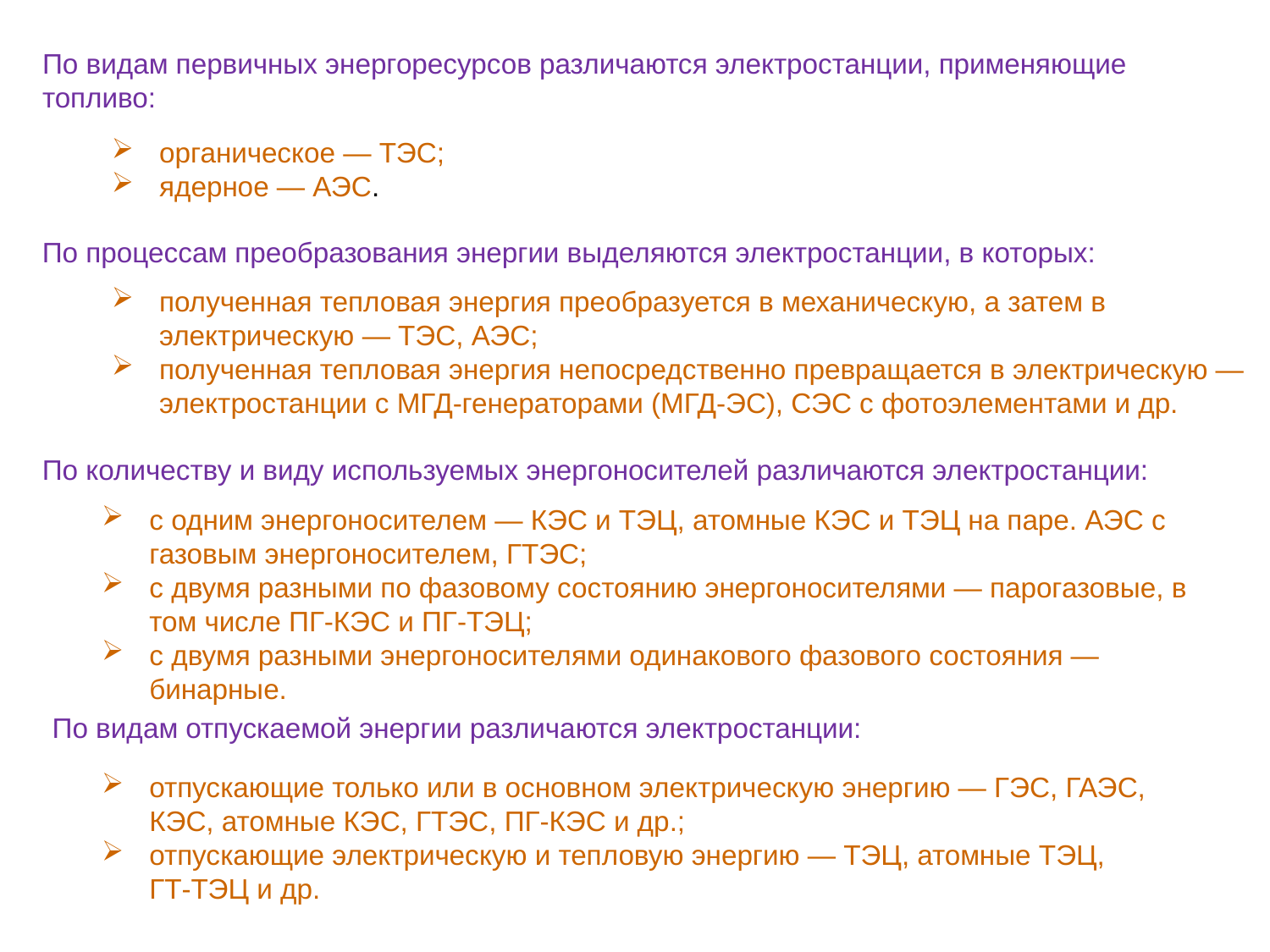

По видам первичных энергоресурсов различаются электростанции, применяющие топливо:
органическое — ТЭС;
ядерное — АЭС.
По процессам преобразования энергии выделяются электростанции, в которых:
полученная тепловая энергия преобразуется в механическую, а затем в электрическую — ТЭС, АЭС;
полученная тепловая энергия непосредственно превращается в электрическую — электростанции с МГД-генераторами (МГД-ЭС), СЭС с фотоэлементами и др.
По количеству и виду используемых энергоносителей различаются электростанции:
с одним энергоносителем — КЭС и ТЭЦ, атомные КЭС и ТЭЦ на паре. АЭС с газовым энергоносителем, ГТЭС;
с двумя разными по фазовому состоянию энергоносителями — парогазовые, в том числе ПГ-КЭС и ПГ-ТЭЦ;
с двумя разными энергоносителями одинакового фазового состояния — бинарные.
По видам отпускаемой энергии различаются электростанции:
отпускающие только или в основном электрическую энергию — ГЭС, ГАЭС, КЭС, атомные КЭС, ГТЭС, ПГ-КЭС и др.;
отпускающие электрическую и тепловую энергию — ТЭЦ, атомные ТЭЦ, ГТ-ТЭЦ и др.